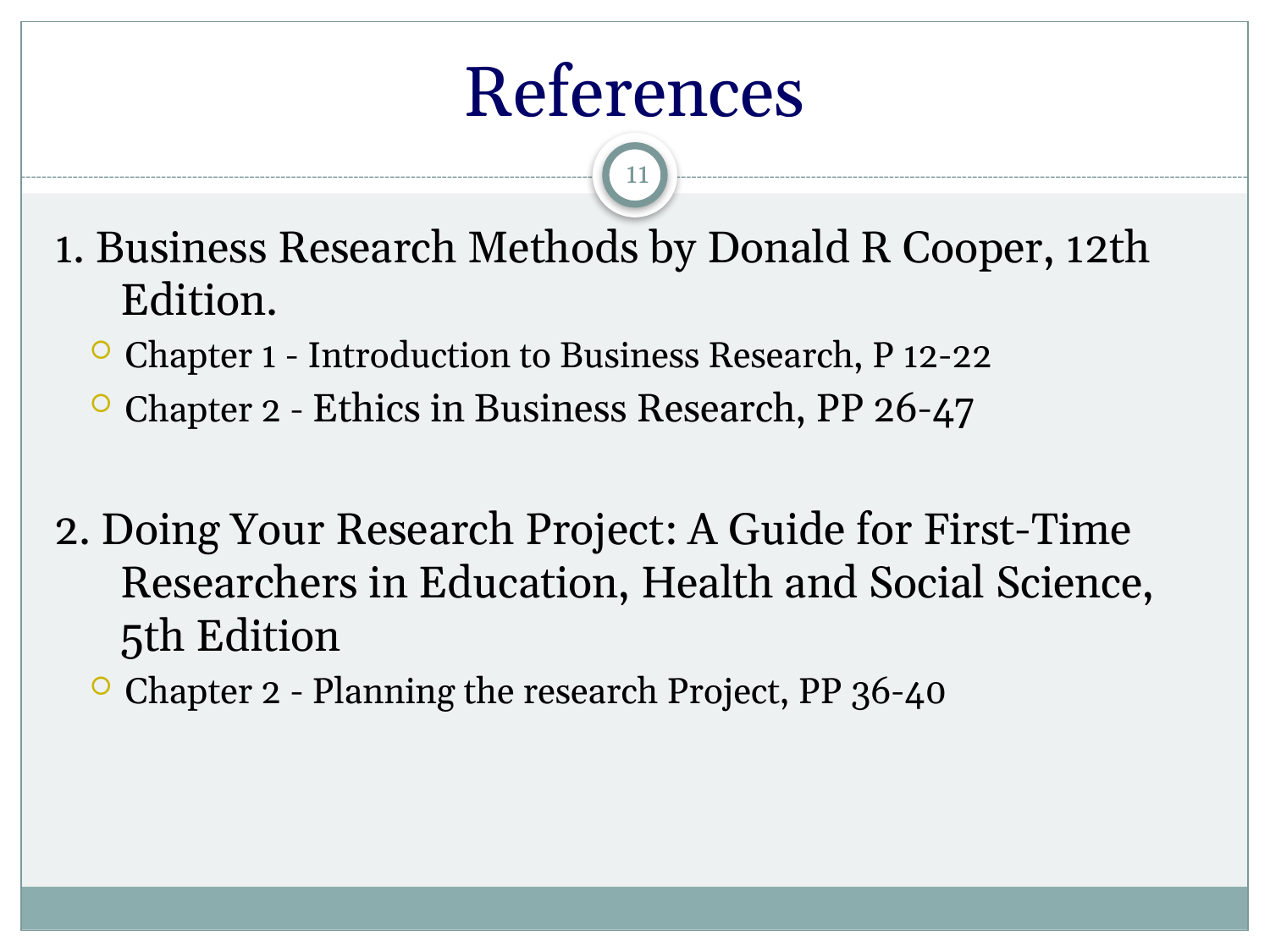

# References
11
1. Business Research Methods by Donald R Cooper, 12th Edition.
Chapter 1 - Introduction to Business Research, P 12-22
Chapter 2 - Ethics in Business Research, PP 26-47

2. Doing Your Research Project: A Guide for First-Time Researchers in Education, Health and Social Science, 5th Edition
Chapter 2 - Planning the research Project, PP 36-40